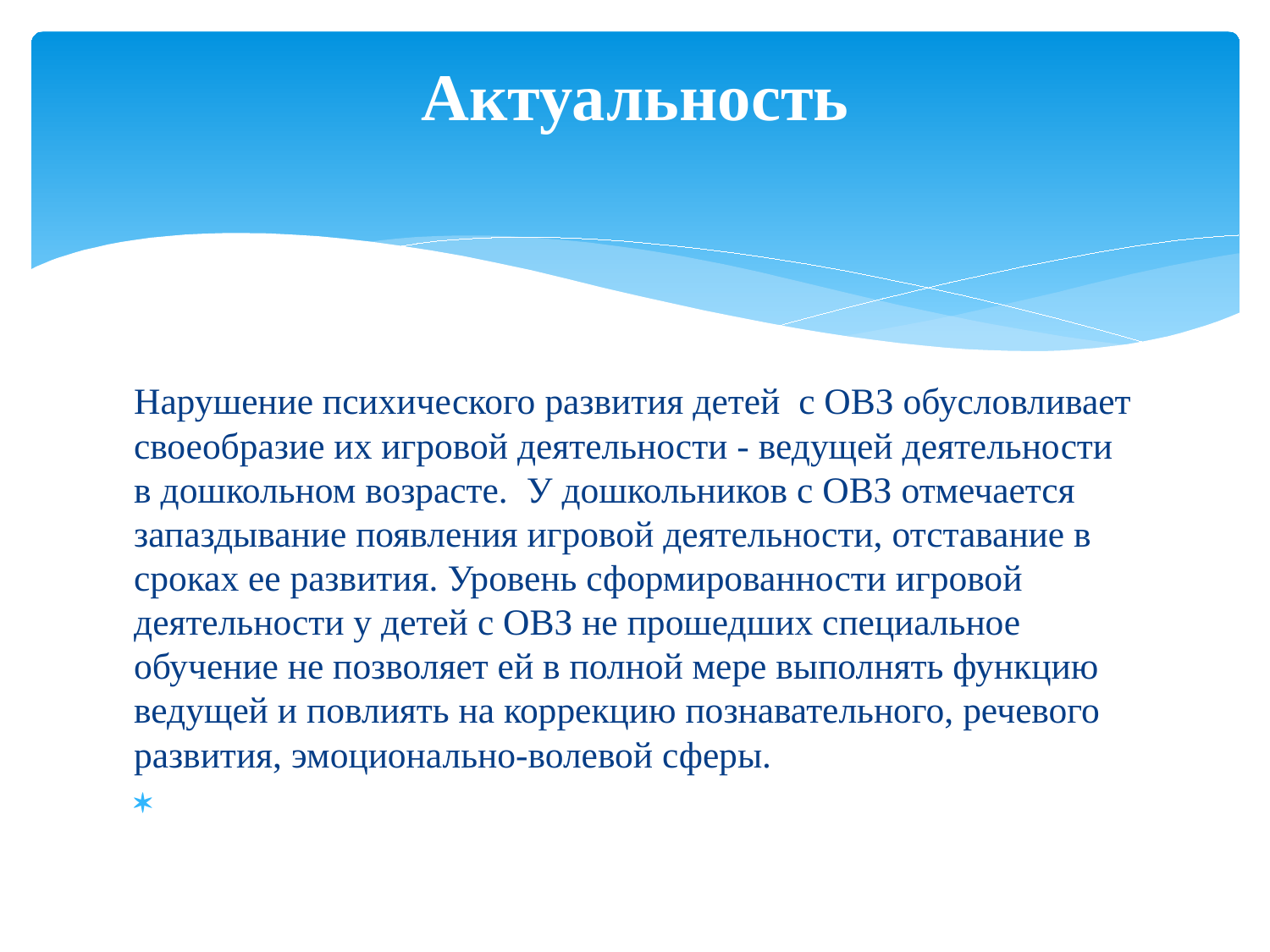

# Актуальность
Нарушение психического развития детей  с ОВЗ обусловливает своеобразие их игровой деятельности - ведущей деятельности в дошкольном возрасте.  У дошкольников с ОВЗ отмечается запаздывание появления игровой деятельности, отставание в сроках ее развития. Уровень сформированности игровой деятельности у детей с ОВЗ не прошедших специальное обучение не позволяет ей в полной мере выполнять функцию ведущей и повлиять на коррекцию познавательного, речевого развития, эмоционально-волевой сферы.